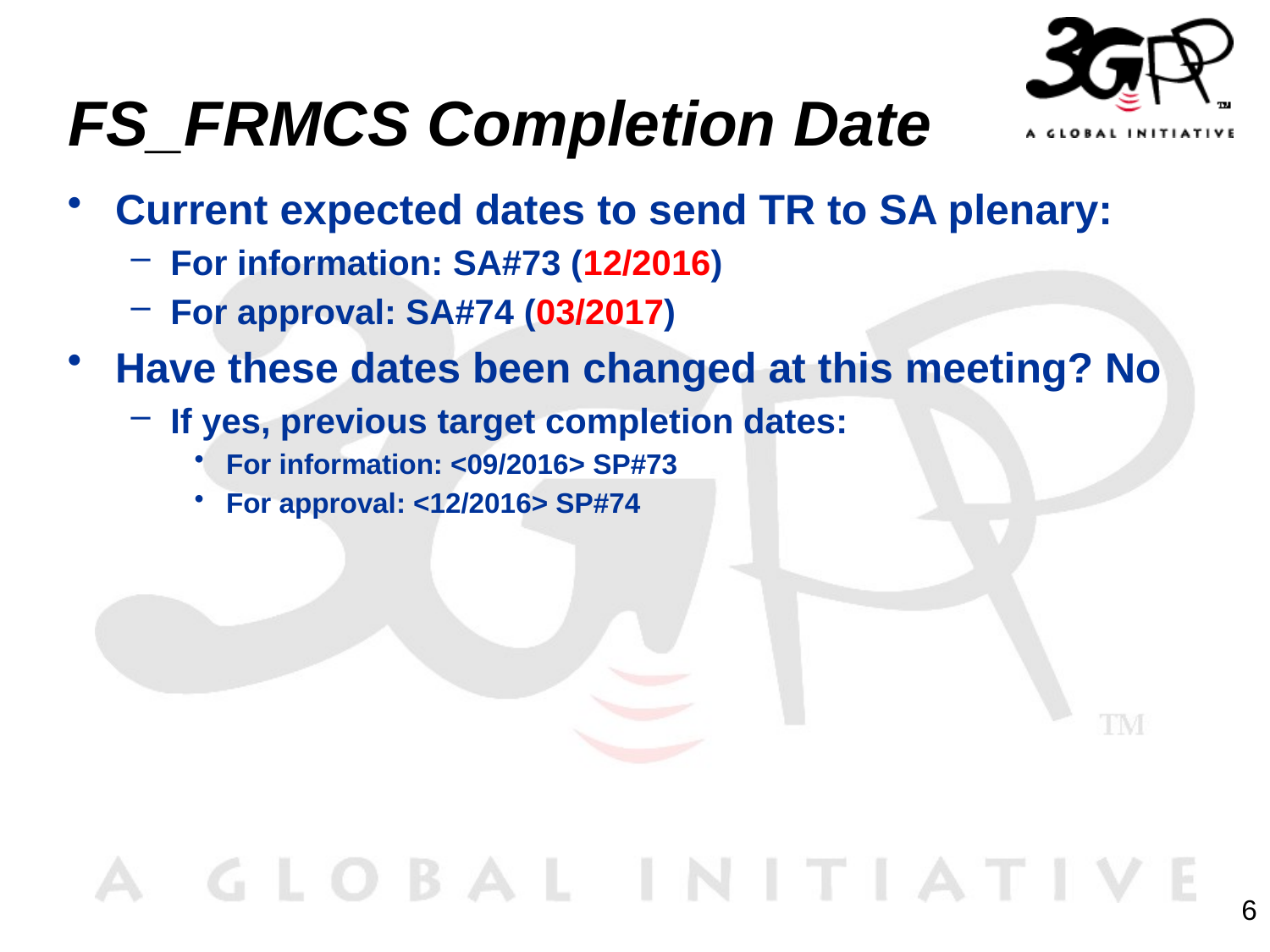

# FS_FRMCS Completion Date
Current expected dates to send TR to SA plenary:
For information: SA#73 (12/2016)
For approval: SA#74 (03/2017)
Have these dates been changed at this meeting? No
If yes, previous target completion dates:
For information: <09/2016> SP#73
For approval: <12/2016> SP#74

6